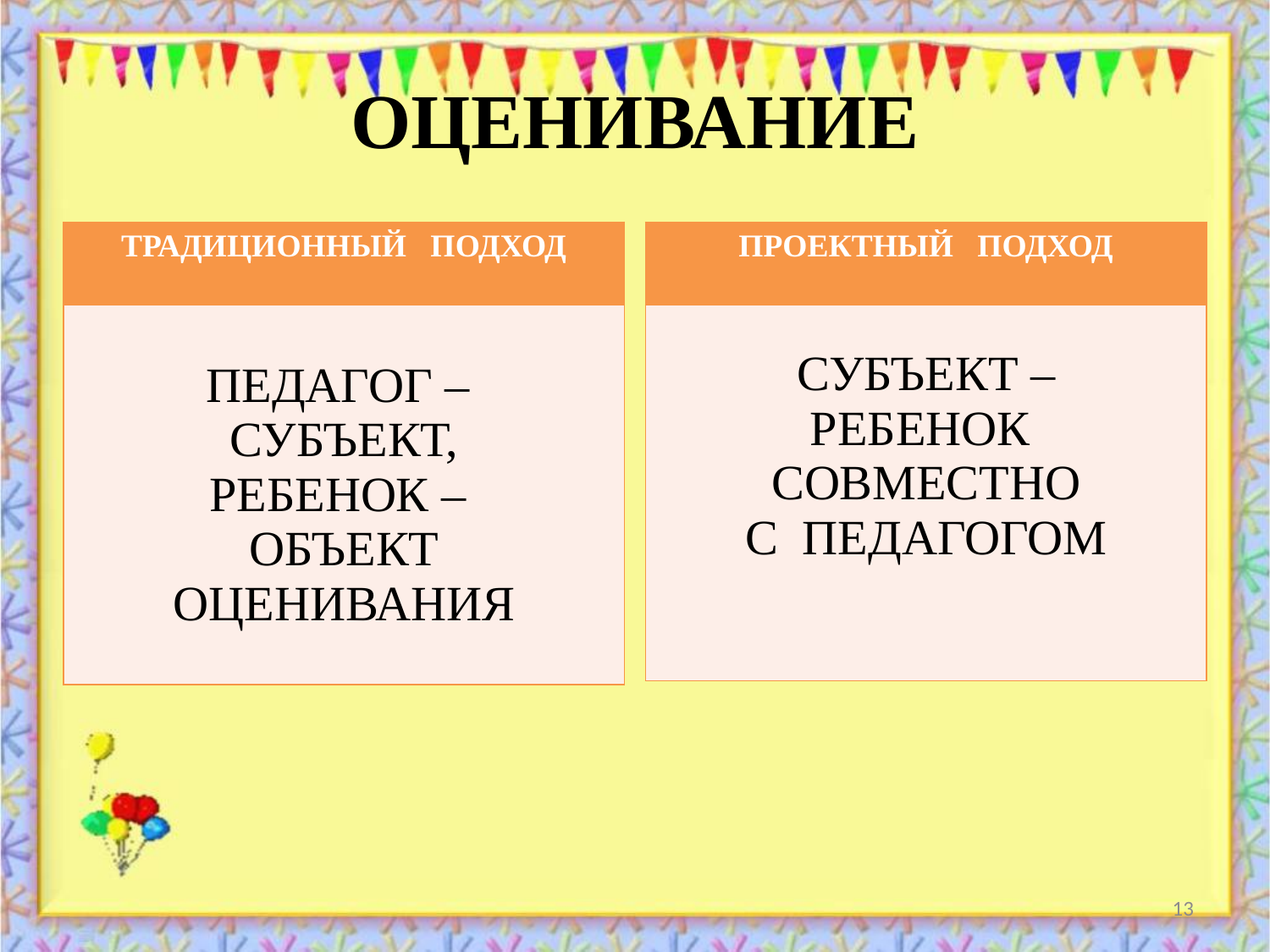

# ОЦЕНИВАНИЕ
| ТРАДИЦИОННЫЙ ПОДХОД |
| --- |
| ПЕДАГОГ – СУБЪЕКТ, РЕБЕНОК – ОБЪЕКТ ОЦЕНИВАНИЯ |
| ПРОЕКТНЫЙ ПОДХОД |
| --- |
| СУБЪЕКТ – РЕБЕНОК СОВМЕСТНО С ПЕДАГОГОМ |

13